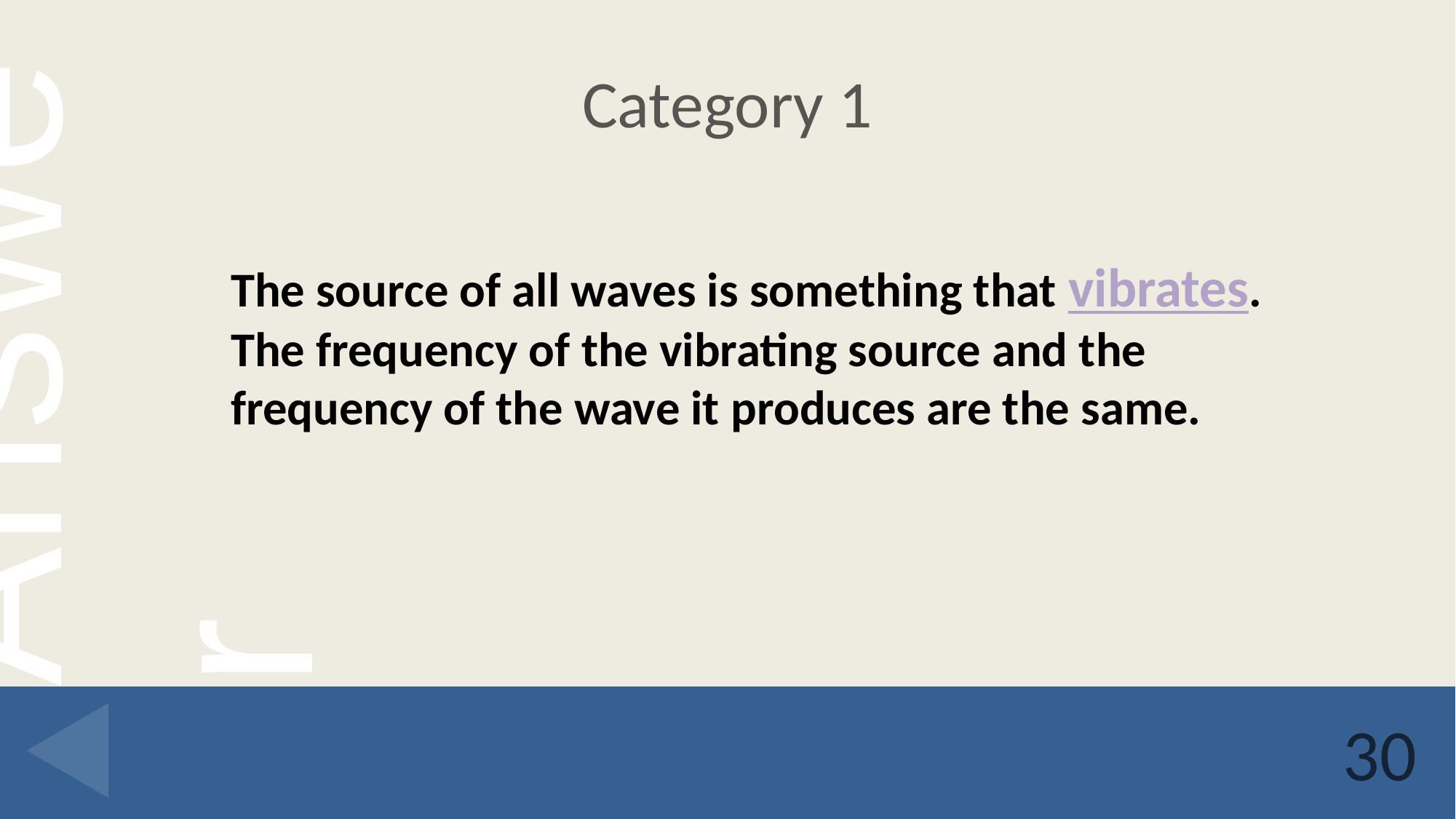

# Category 1
The source of all waves is something that vibrates. The frequency of the vibrating source and the frequency of the wave it produces are the same.
30